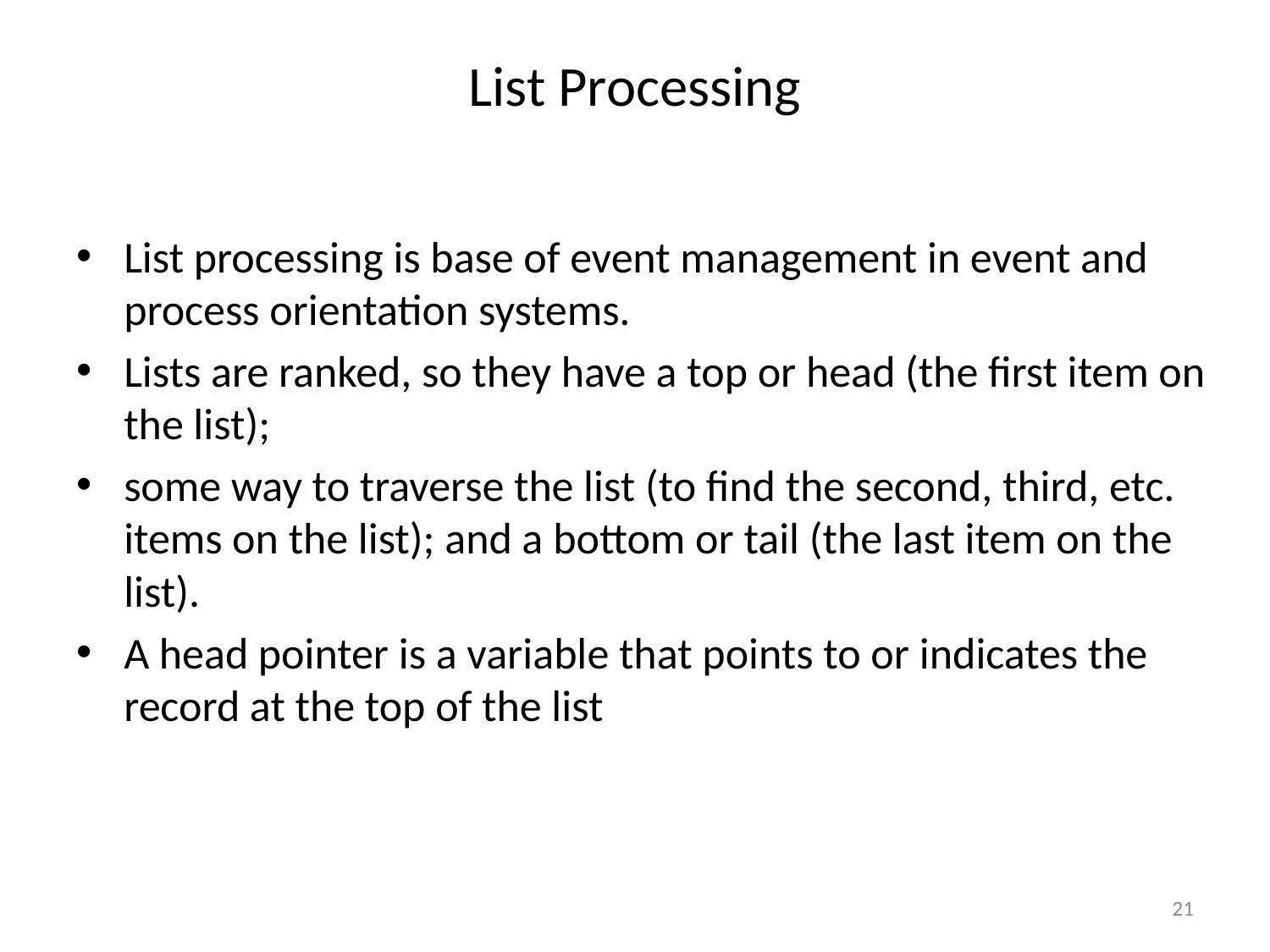

# List Processing
List processing is base of event management in event and process orientation systems.
Lists are ranked, so they have a top or head (the first item on the list);
some way to traverse the list (to find the second, third, etc. items on the list); and a bottom or tail (the last item on the list).
A head pointer is a variable that points to or indicates the record at the top of the list
21